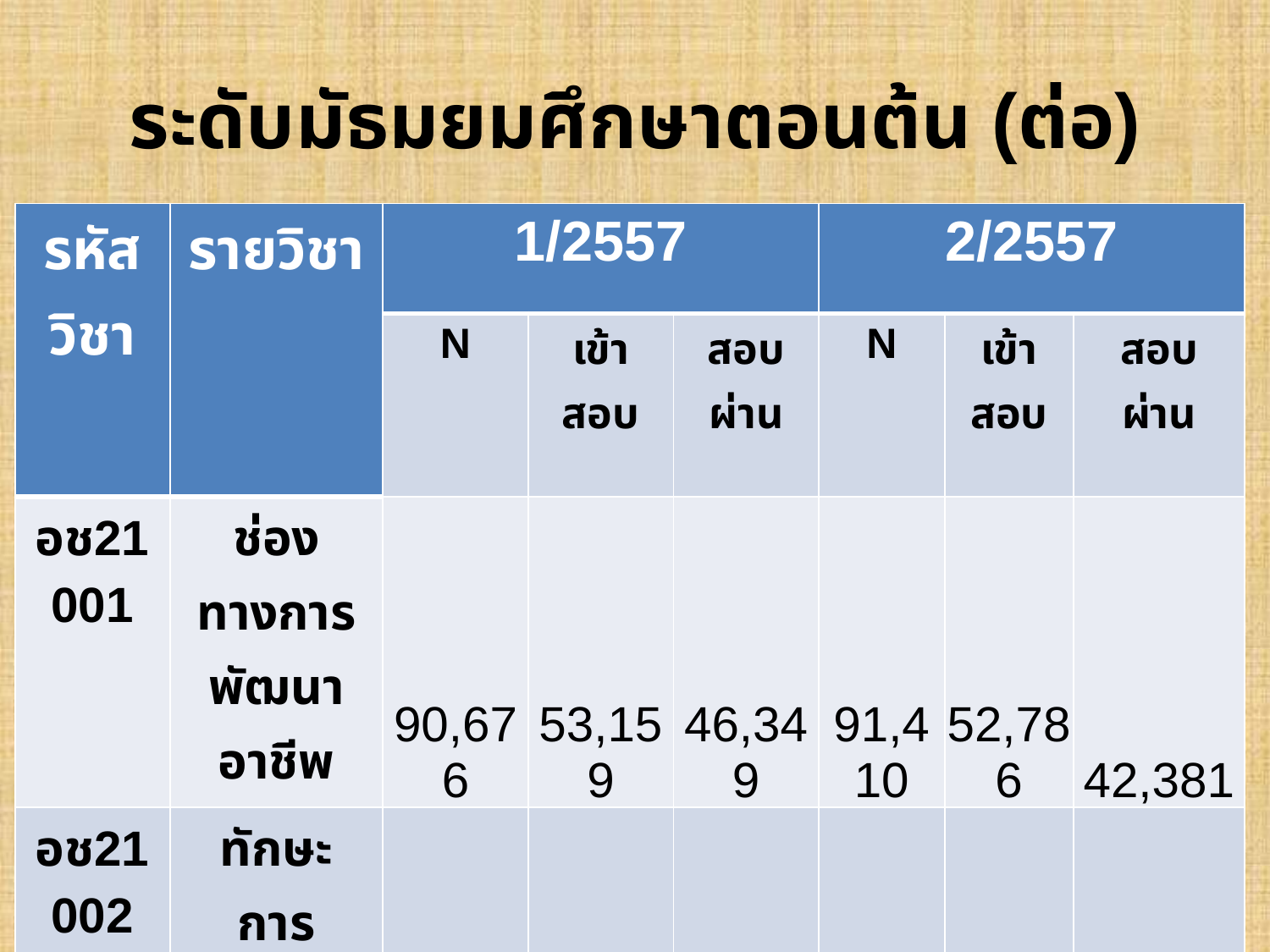

# ระดับมัธมยมศึกษาตอนต้น (ต่อ)
| รหัสวิชา | รายวิชา | 1/2557 |  |  | 2/2557 |  |  |
| --- | --- | --- | --- | --- | --- | --- | --- |
|  |  | N | เข้าสอบ | สอบผ่าน | N | เข้าสอบ | สอบผ่าน |
| อช21001 | ช่องทางการพัฒนาอาชีพ | 90,676 | 53,159 | 46,349 | 91,410 | 52,786 | 42,381 |
| อช21002 | ทักษะการพัฒนาอาชีพ | 92,498 | 46,722 | 37,201 | 191,065 | 121,141 | 94,027 |
| อช21003 | พัฒนาอาชีพให้มีความเข้มแข็ง | 96,542 | 52,935 | 38,830 | 82,904 | 51,547 | 37,075 |